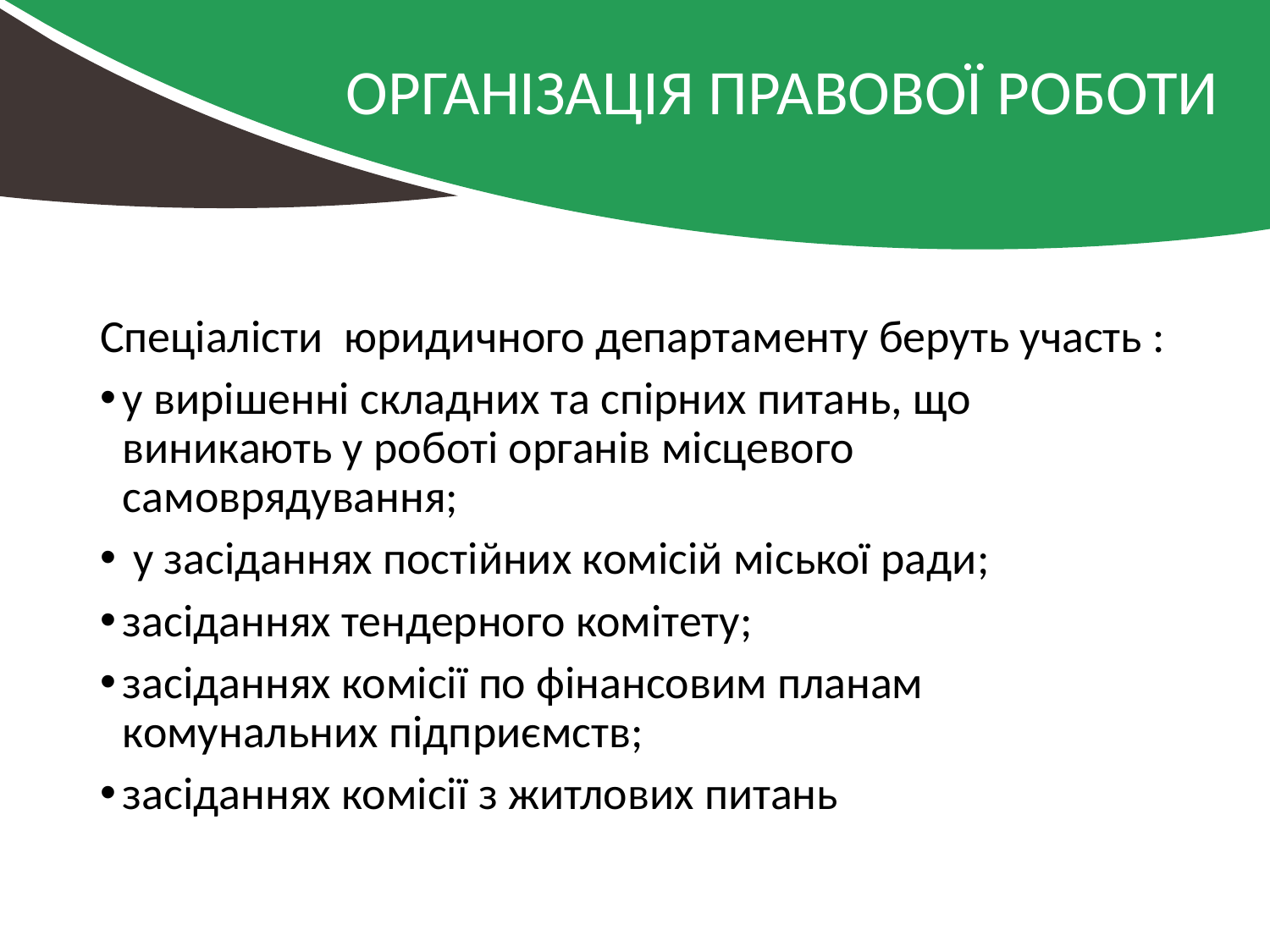

# ОРГАНІЗАЦІЯ ПРАВОВОЇ РОБОТИ
Спеціалісти  юридичного департаменту беруть участь :
у вирішенні складних та спірних питань, що виникають у роботі органів місцевого самоврядування;
 у засіданнях постійних комісій міської ради;
засіданнях тендерного комітету;
засіданнях комісії по фінансовим планам комунальних підприємств;
засіданнях комісії з житлових питань